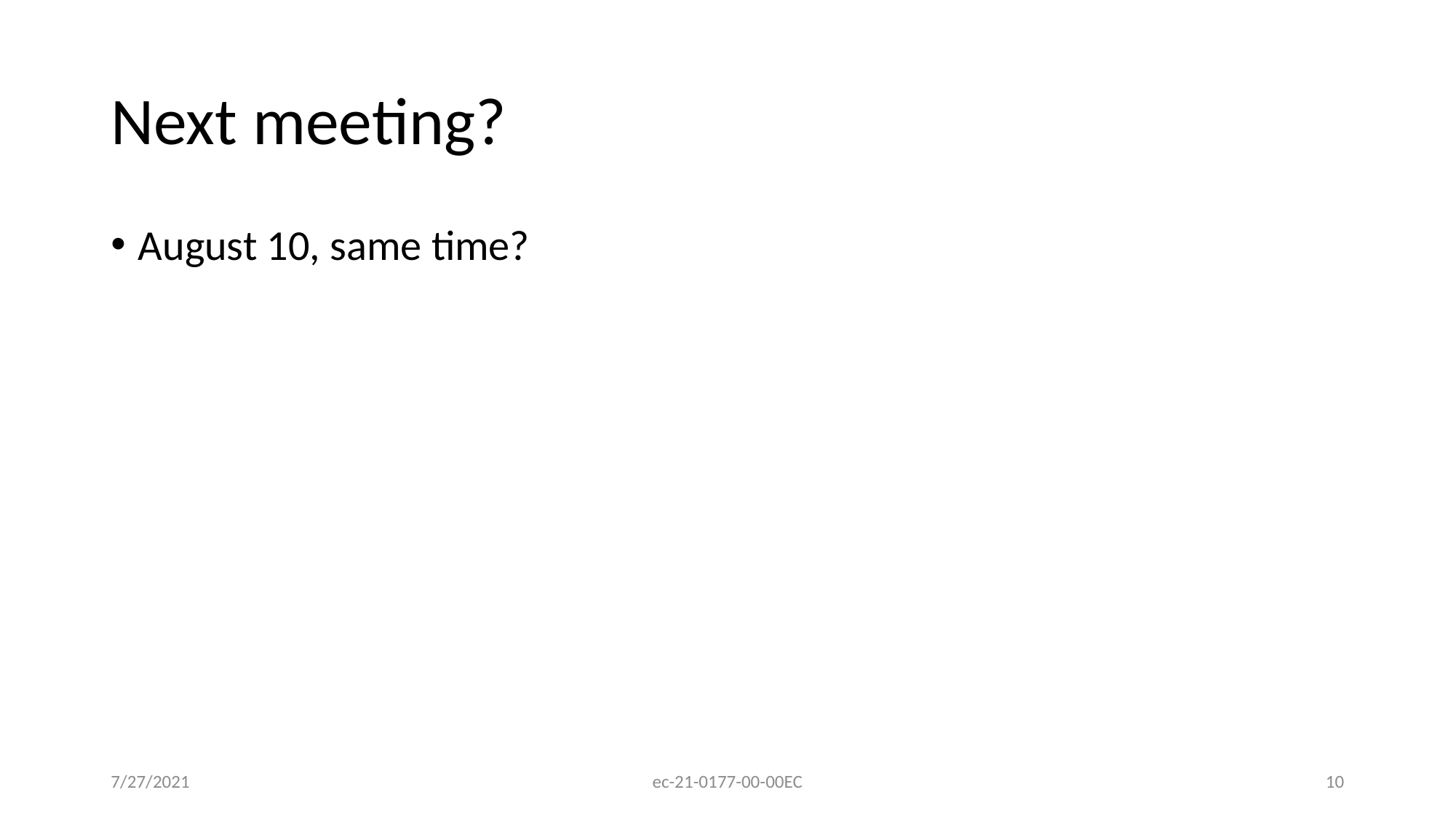

# Next meeting?
August 10, same time?
7/27/2021
ec-21-0177-00-00EC
10